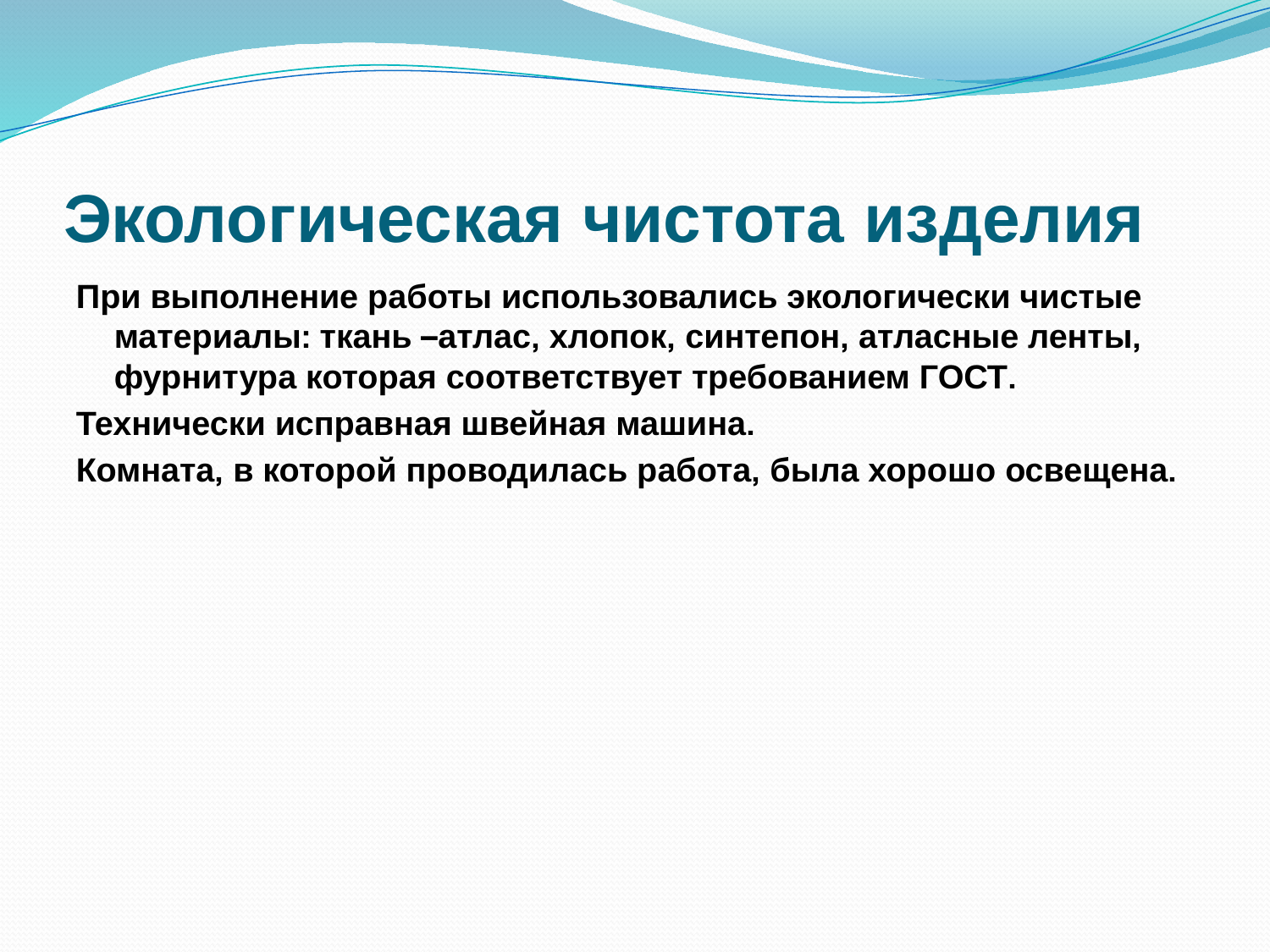

# Экологическая чистота изделия
При выполнение работы использовались экологически чистые материалы: ткань –атлас, хлопок, синтепон, атласные ленты, фурнитура которая соответствует требованием ГОСТ.
Технически исправная швейная машина.
Комната, в которой проводилась работа, была хорошо освещена.